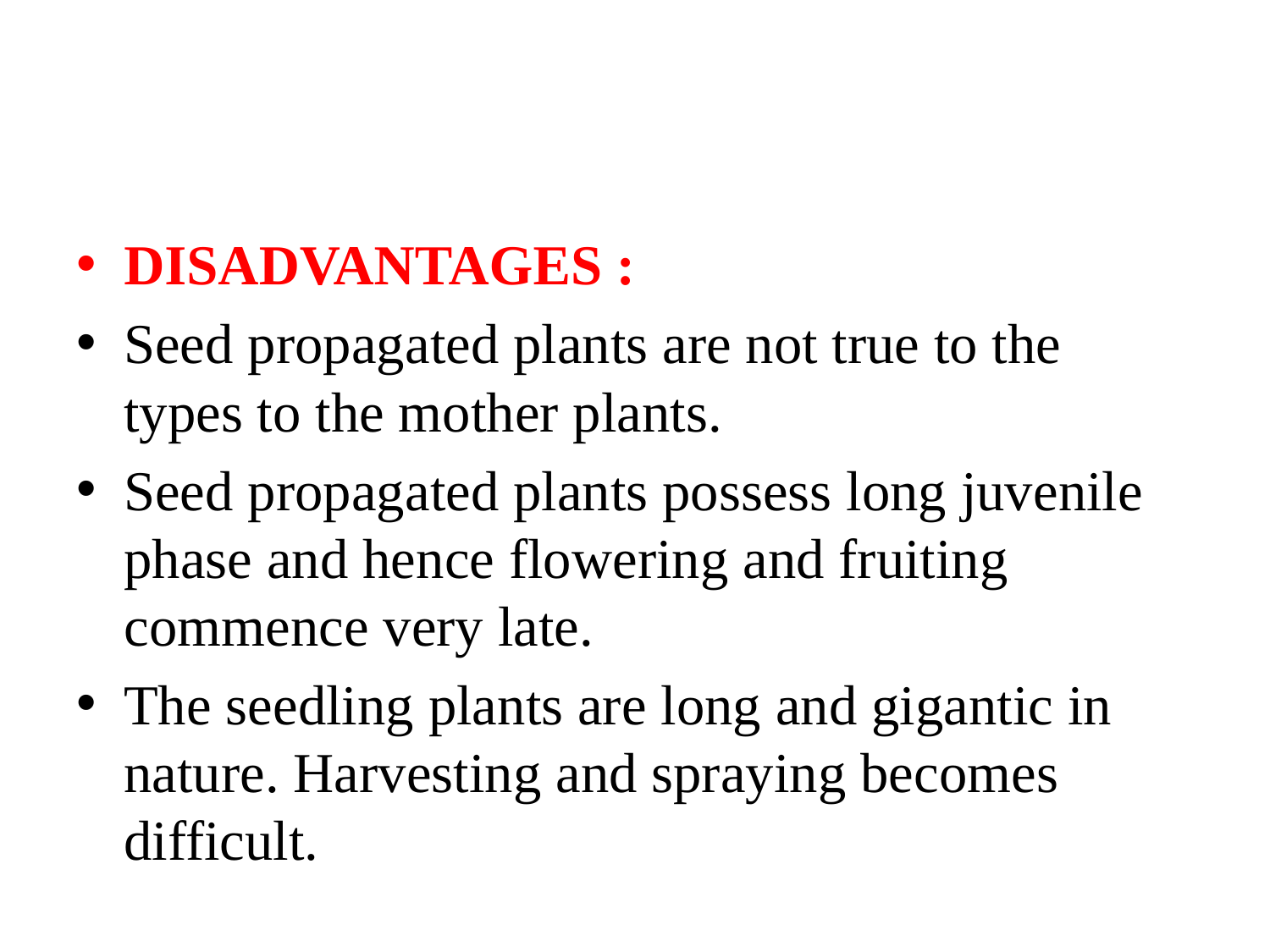

#
DISADVANTAGES :
Seed propagated plants are not true to the types to the mother plants.
Seed propagated plants possess long juvenile phase and hence flowering and fruiting commence very late.
The seedling plants are long and gigantic in nature. Harvesting and spraying becomes difficult.